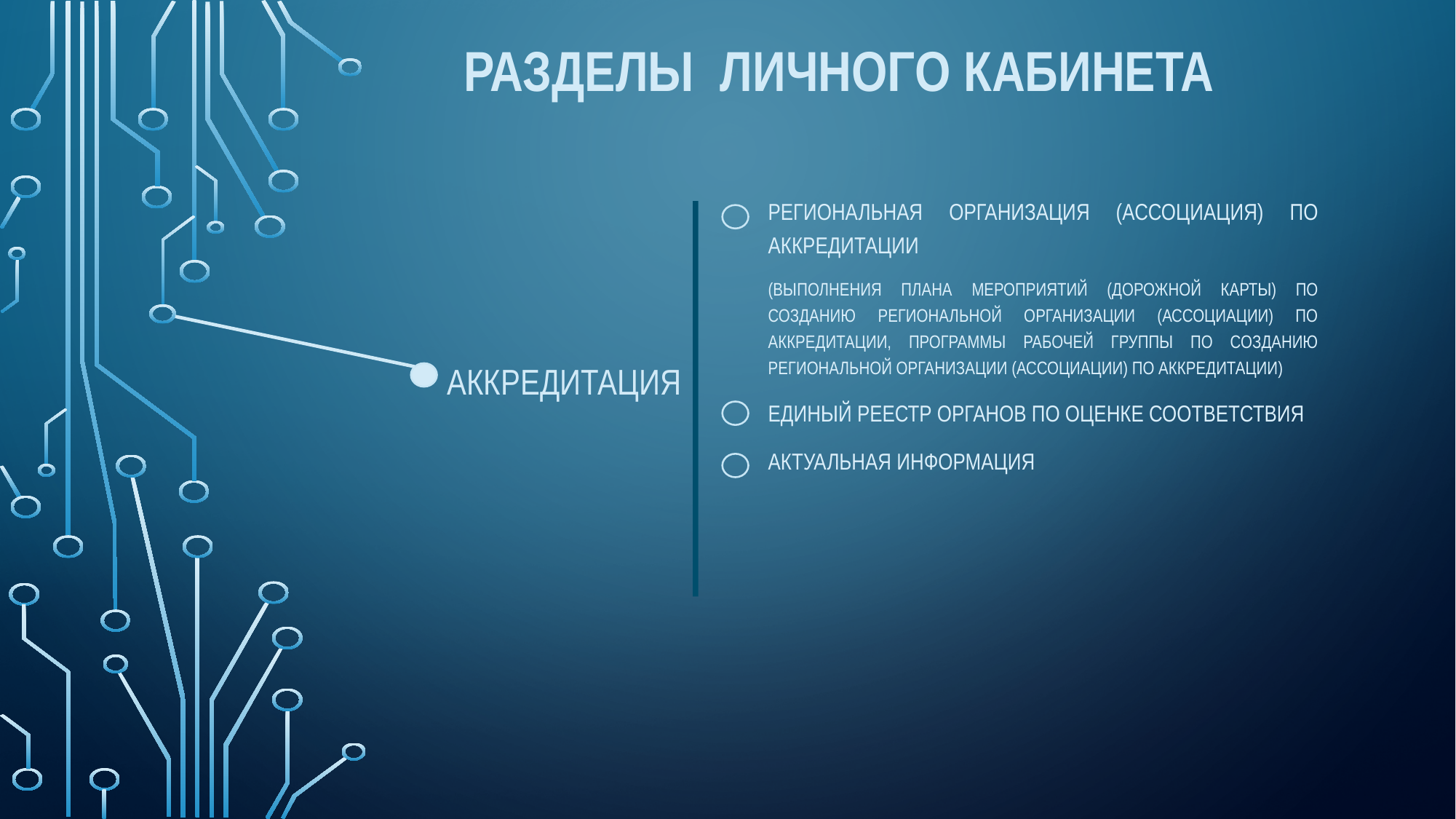

# Разделы  личного кабинета

Региональная организация (ассоциация) по аккредитации
(выполнения Плана мероприятий (Дорожной карты) по созданию Региональной организации (ассоциации) по аккредитации, Программы Рабочей группы по созданию Региональной организации (ассоциации) по аккредитации)
Единый реестр органов по оценке соответствия
Актуальная информация

Аккредитация